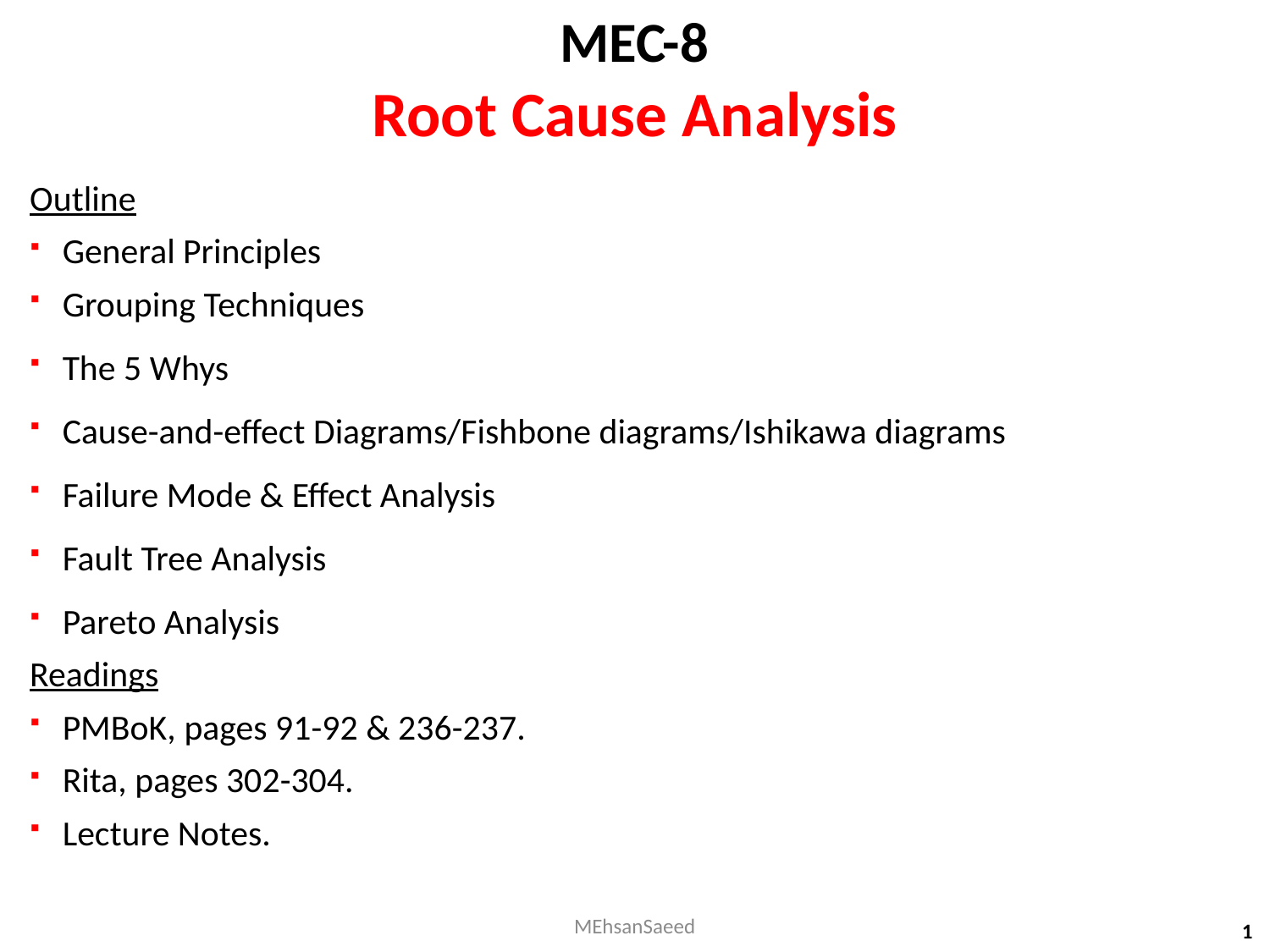

MEC-8
# Root Cause Analysis
Outline
General Principles
Grouping Techniques
The 5 Whys
Cause-and-effect Diagrams/Fishbone diagrams/Ishikawa diagrams
Failure Mode & Effect Analysis
Fault Tree Analysis
Pareto Analysis
Readings
PMBoK, pages 91-92 & 236-237.
Rita, pages 302-304.
Lecture Notes.
MEhsanSaeed
1